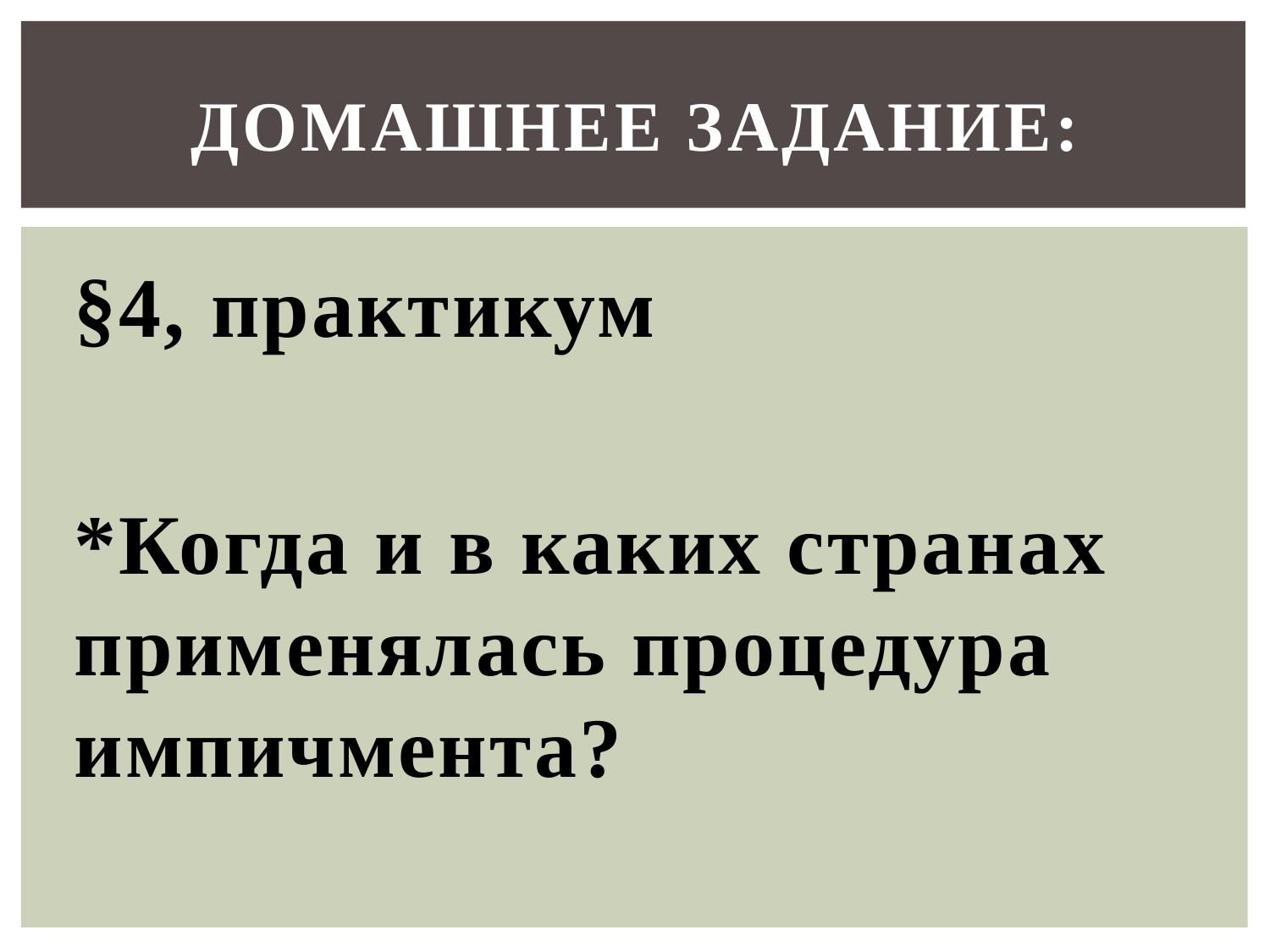

# Домашнее задание:
§4, практикум

*Когда и в каких странах применялась процедура импичмента?